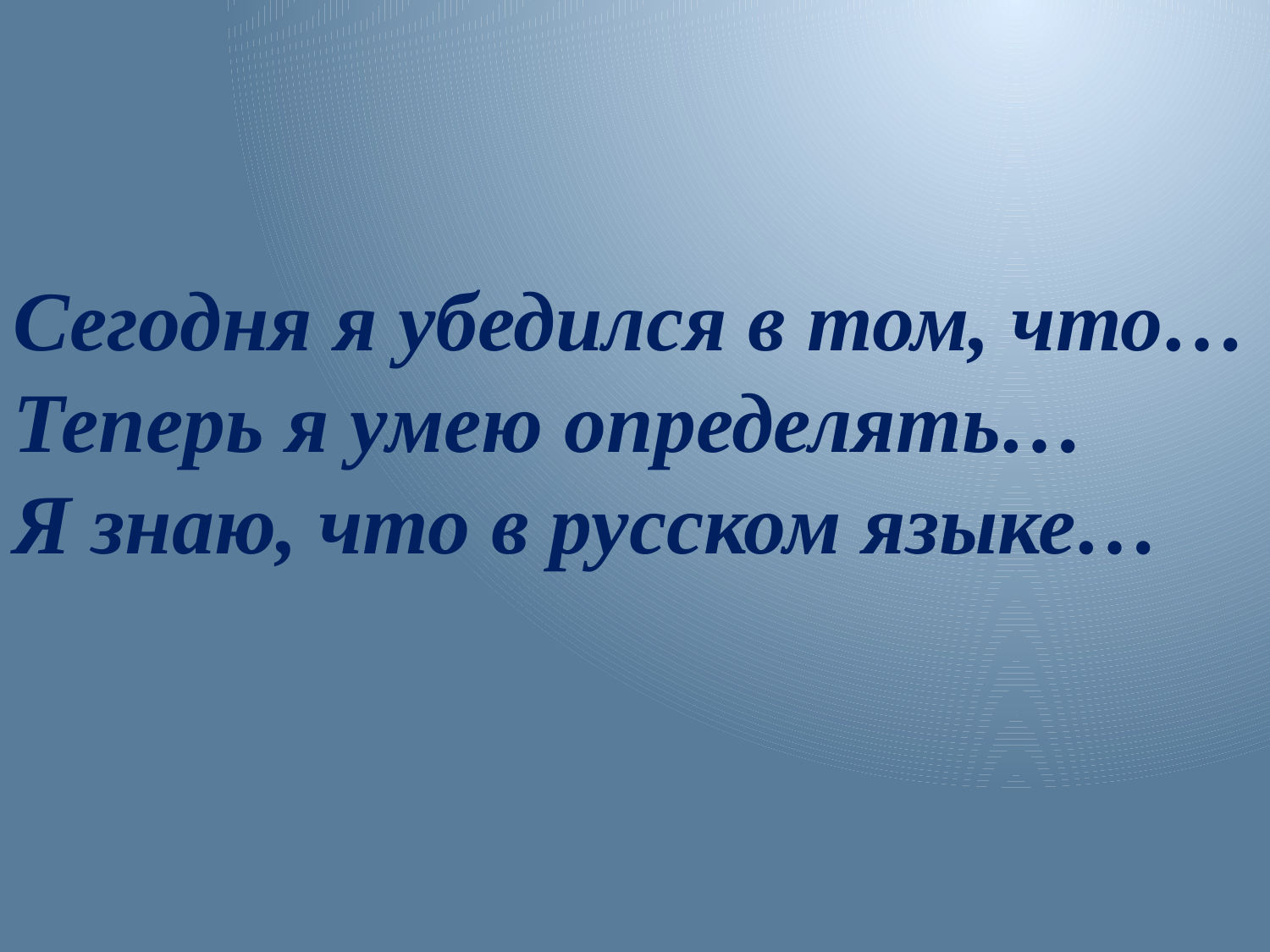

Сегодня я убедился в том, что…
Теперь я умею определять…
Я знаю, что в русском языке…